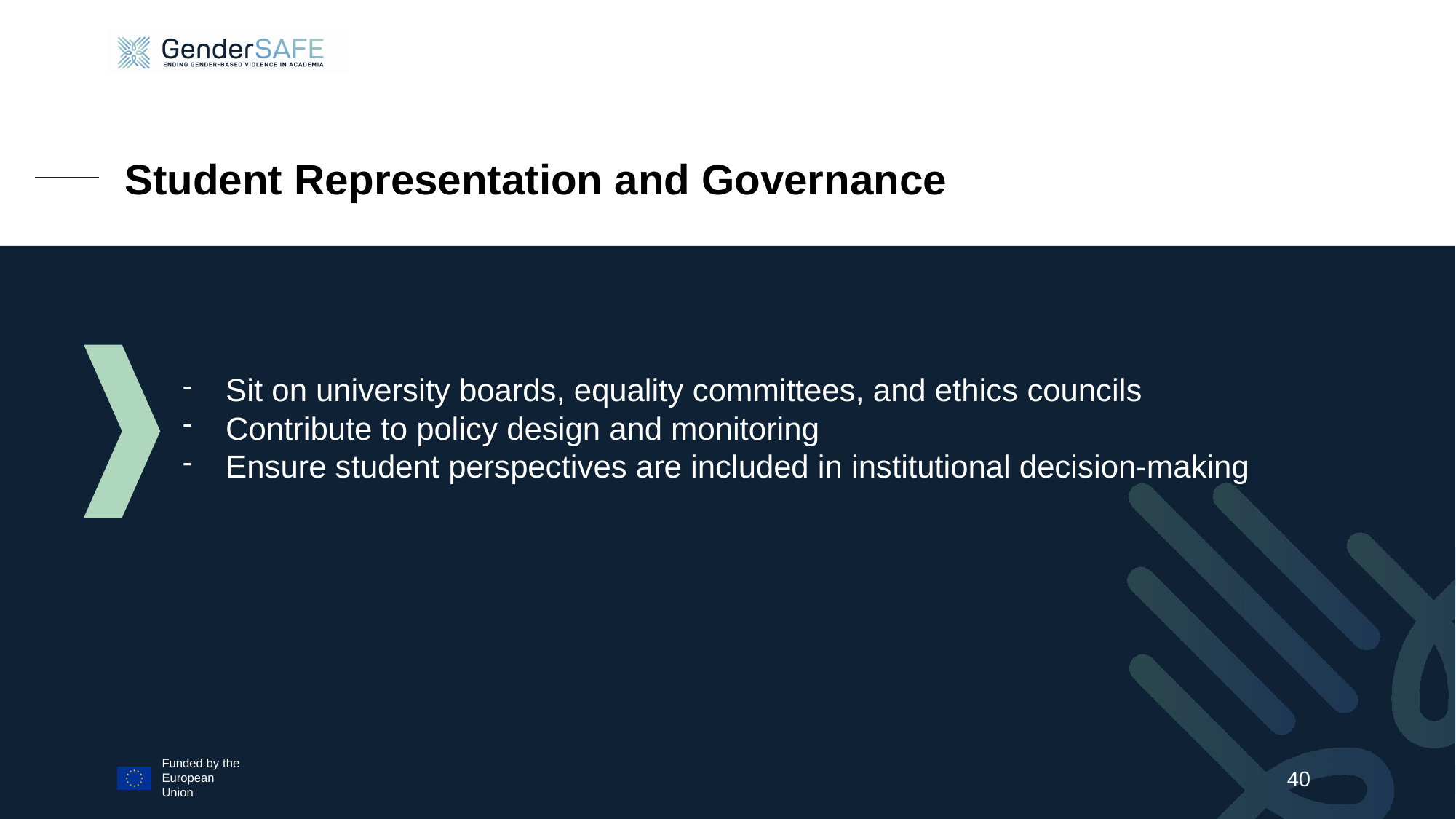

# Student Representation and Governance

Sit on university boards, equality committees, and ethics councils
Contribute to policy design and monitoring
Ensure student perspectives are included in institutional decision-making